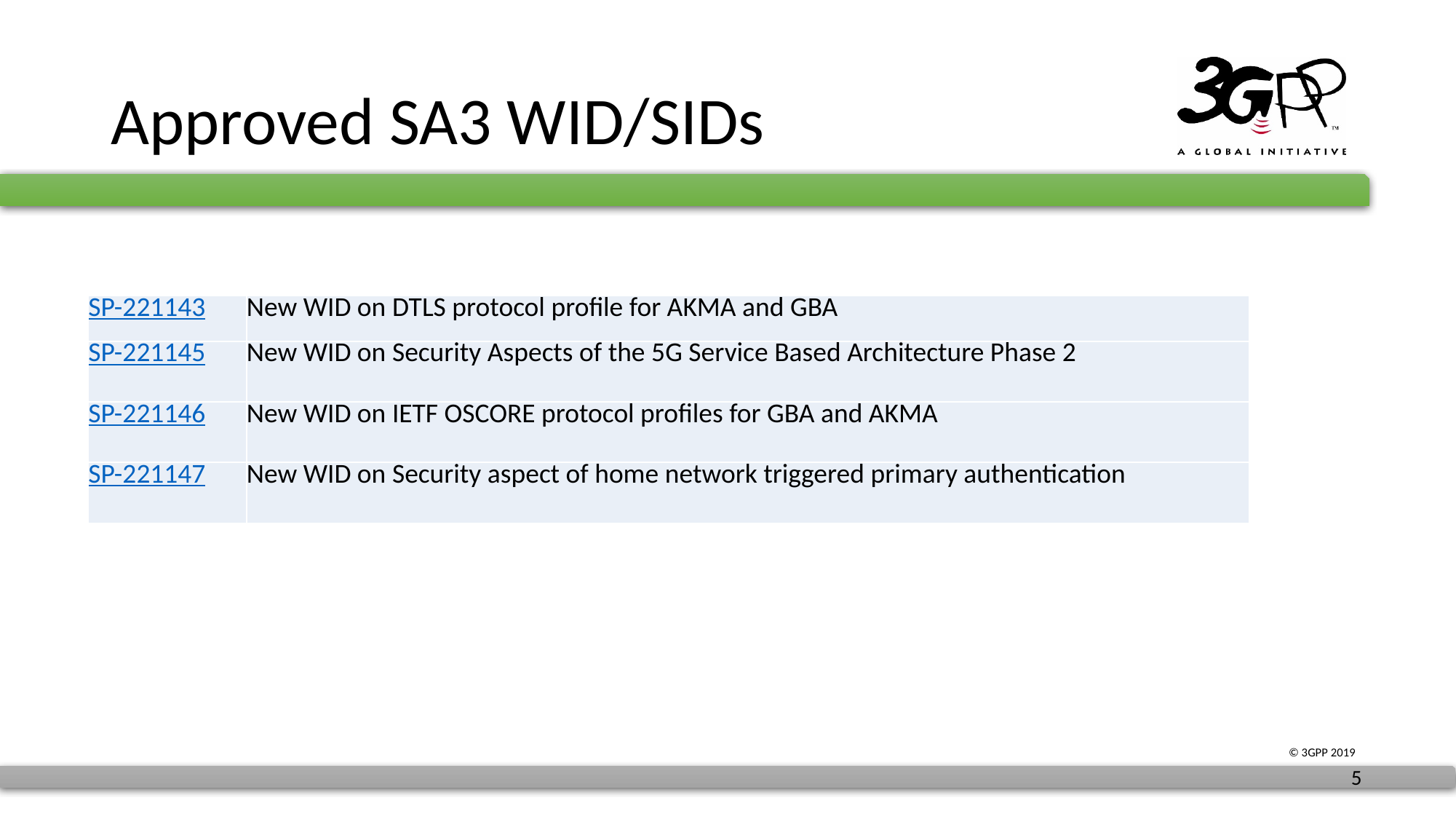

# Approved SA3 WID/SIDs
| SP-221143 | New WID on DTLS protocol profile for AKMA and GBA |
| --- | --- |
| SP-221145 | New WID on Security Aspects of the 5G Service Based Architecture Phase 2 |
| SP-221146 | New WID on IETF OSCORE protocol profiles for GBA and AKMA |
| SP-221147 | New WID on Security aspect of home network triggered primary authentication |